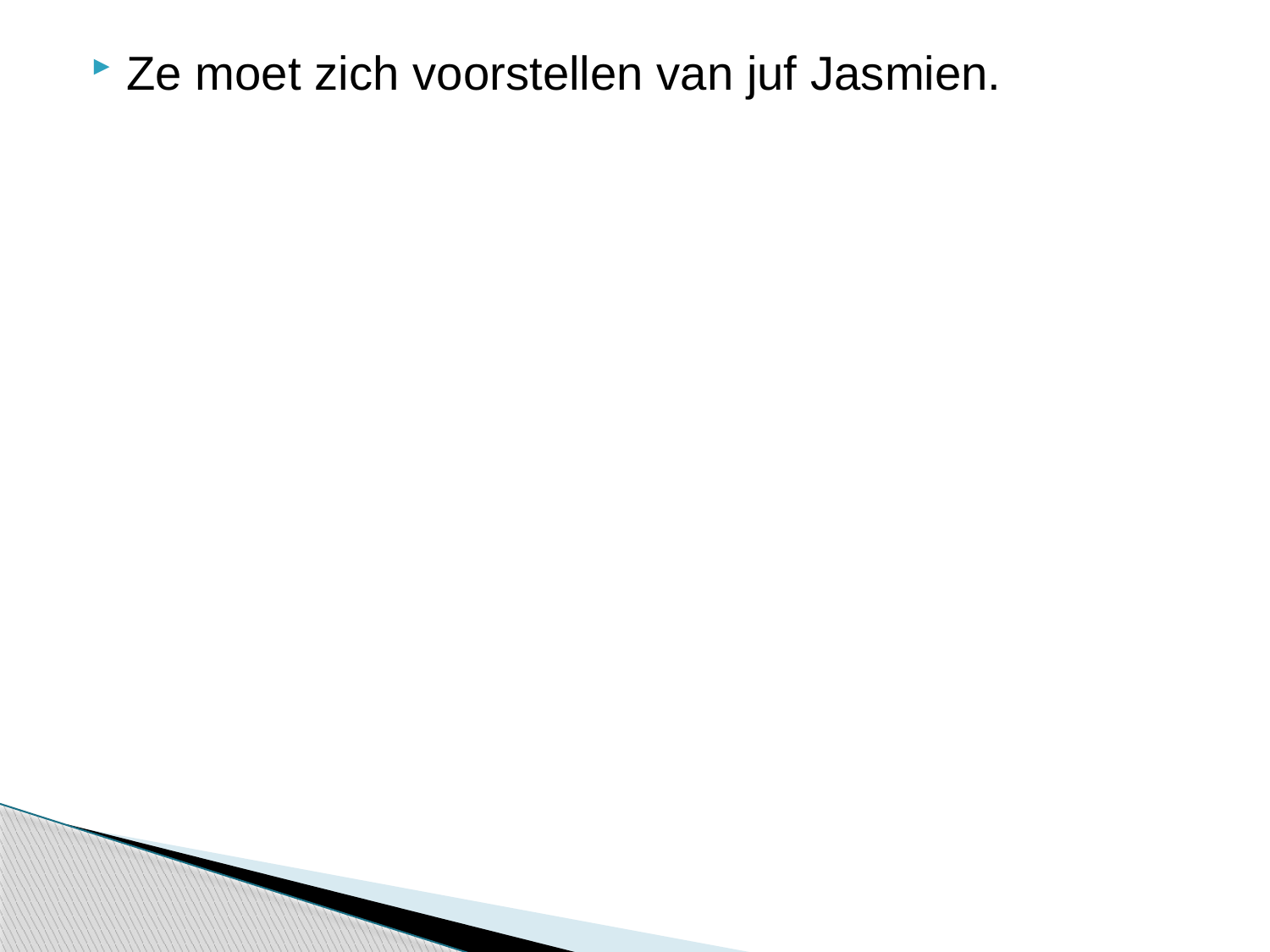

Ze moet zich voorstellen van juf Jasmien.
#